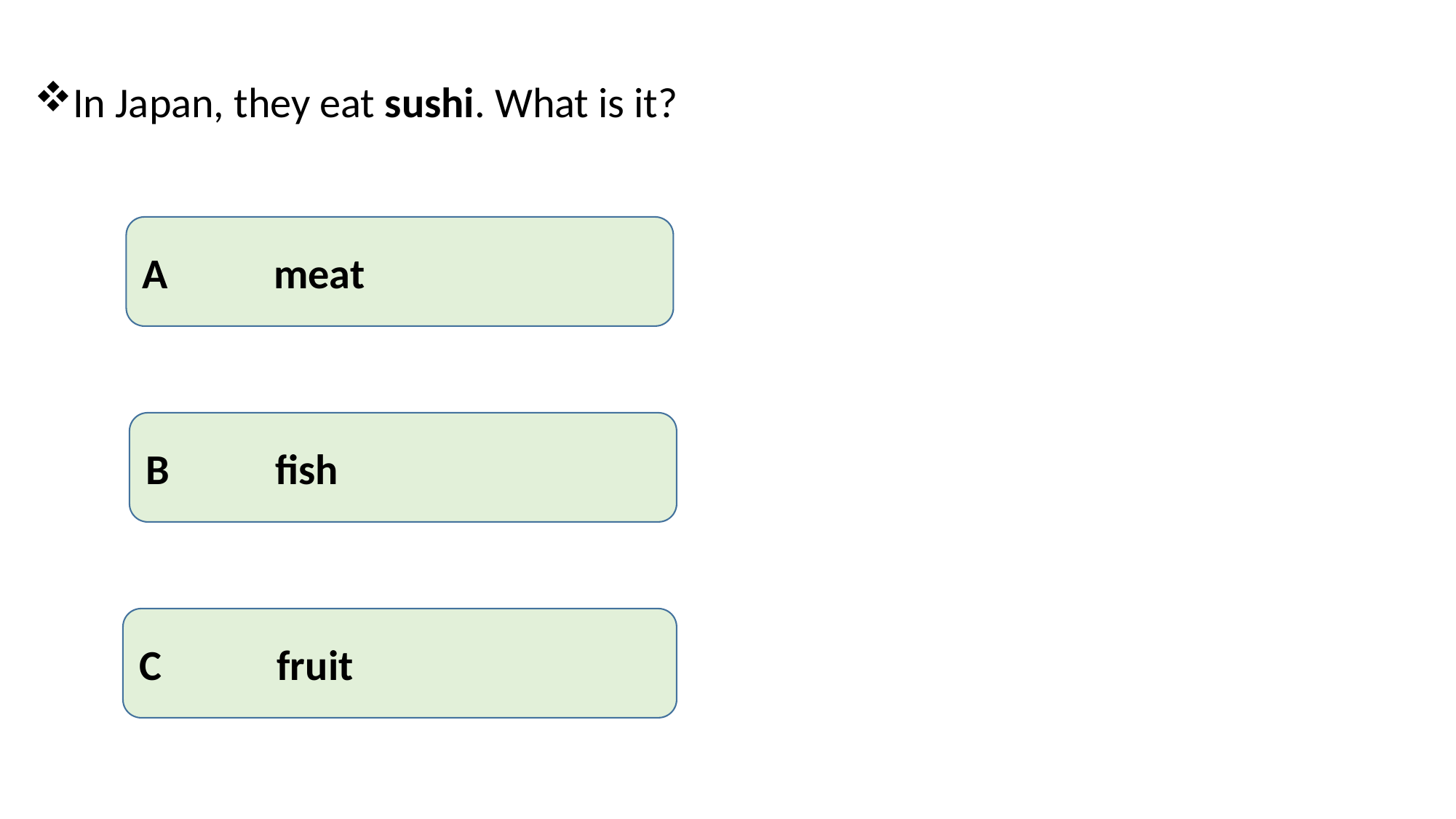

#
In Japan, they eat sushi. What is it?

A           meat
B           fish
C            fruit